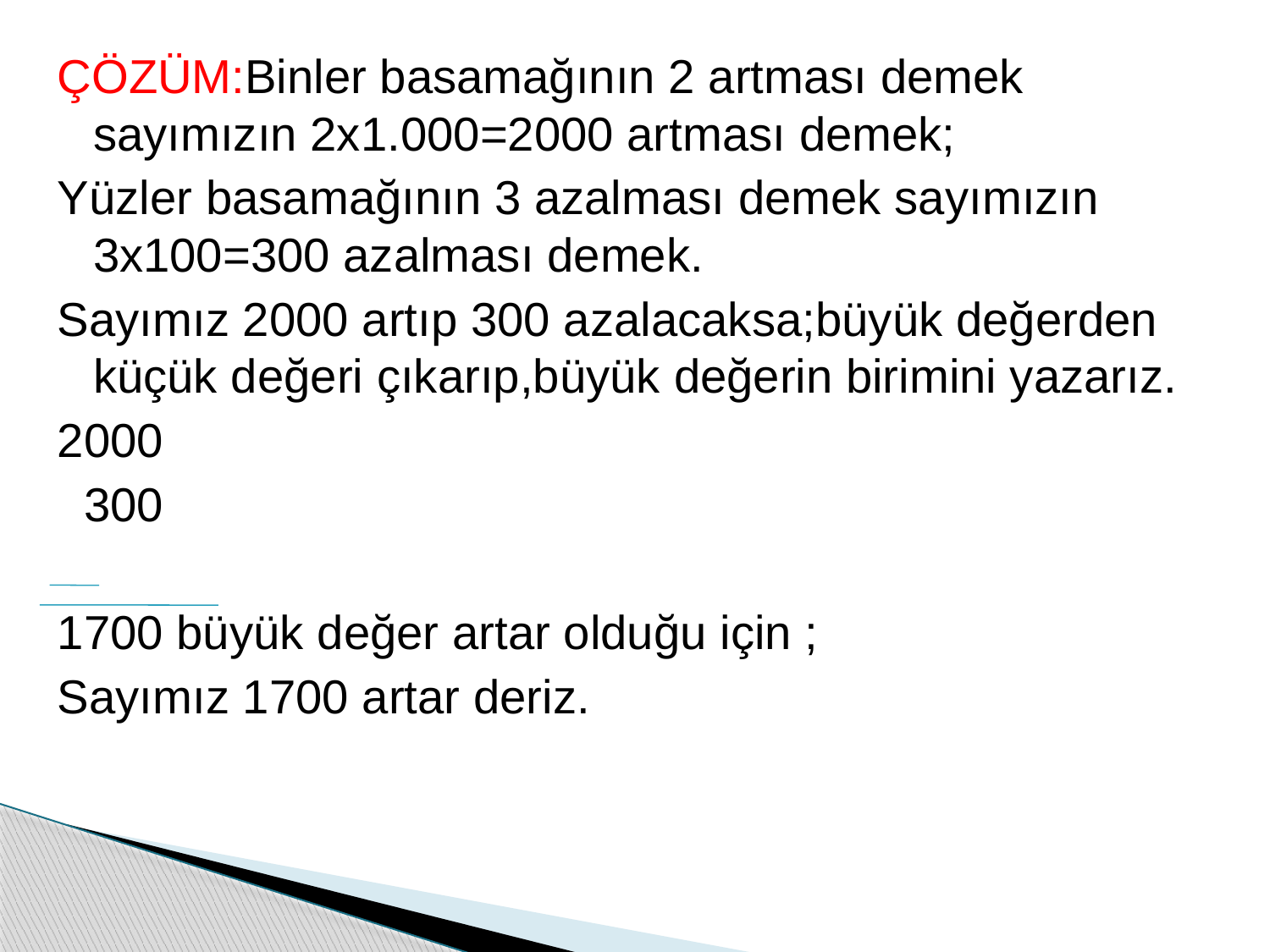

ÇÖZÜM:Binler basamağının 2 artması demek sayımızın 2x1.000=2000 artması demek;
Yüzler basamağının 3 azalması demek sayımızın 3x100=300 azalması demek.
Sayımız 2000 artıp 300 azalacaksa;büyük değerden küçük değeri çıkarıp,büyük değerin birimini yazarız.
2000
  300

1700 büyük değer artar olduğu için ;
Sayımız 1700 artar deriz.